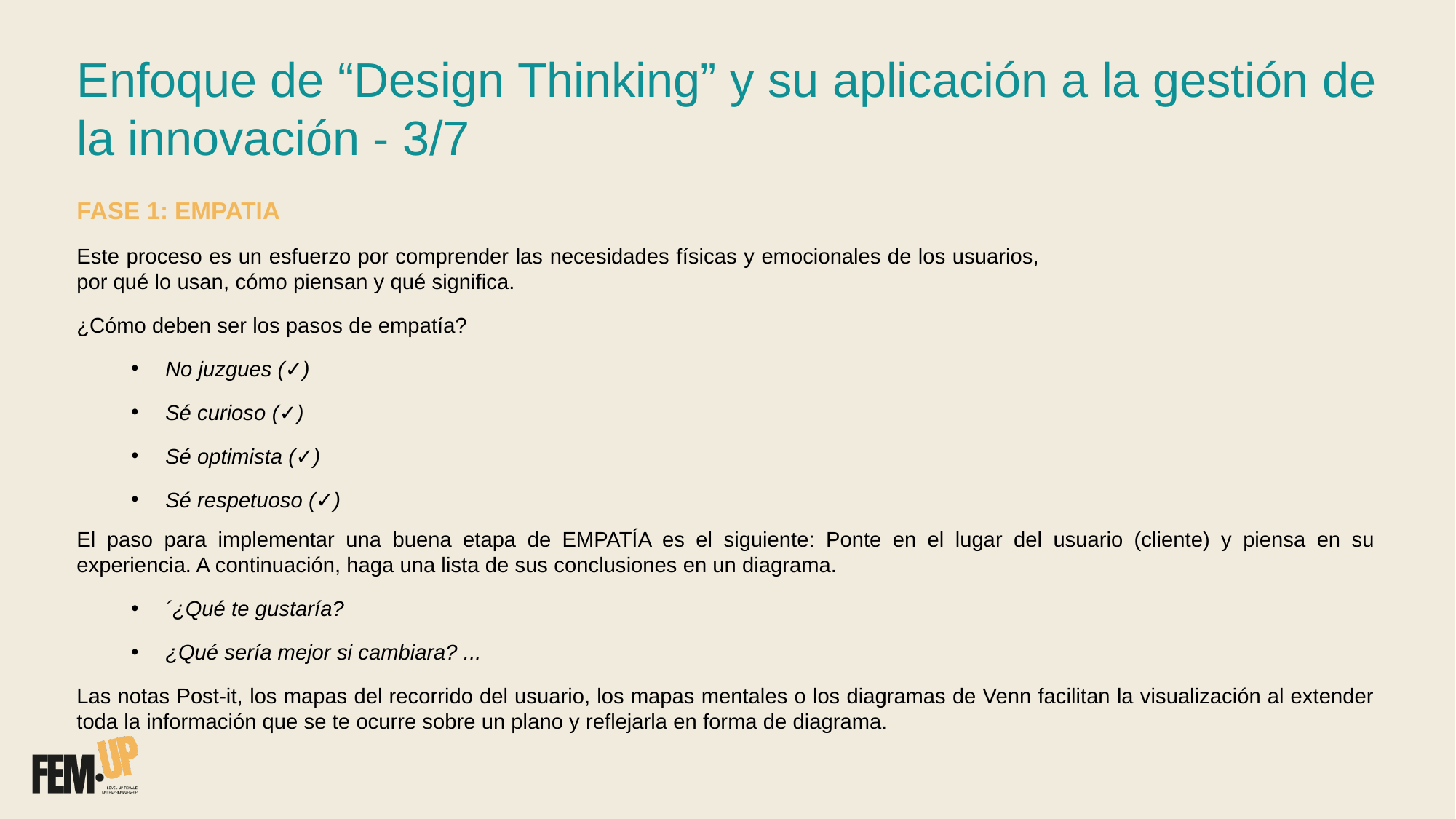

Enfoque de “Design Thinking” y su aplicación a la gestión de la innovación ​- 3/7
FASE 1: EMPATIA​
Este proceso es un esfuerzo por comprender las necesidades físicas y emocionales de los usuarios, por qué lo usan, cómo piensan y qué significa.  ​
​¿Cómo deben ser los pasos de empatía? ​
No juzgues (✓)
Sé curioso (✓)
Sé optimista (✓)
Sé respetuoso (✓)
El paso para implementar una buena etapa de EMPATÍA es el siguiente: Ponte en el lugar del usuario (cliente) y piensa en su experiencia. A continuación, haga una lista de sus conclusiones en un diagrama.
´¿Qué te gustaría? ​
¿Qué sería mejor si cambiara? ...​
Las notas Post-it, los mapas del recorrido del usuario, los mapas mentales o los diagramas de Venn facilitan la visualización al extender toda la información que se te ocurre sobre un plano y reflejarla en forma de diagrama.